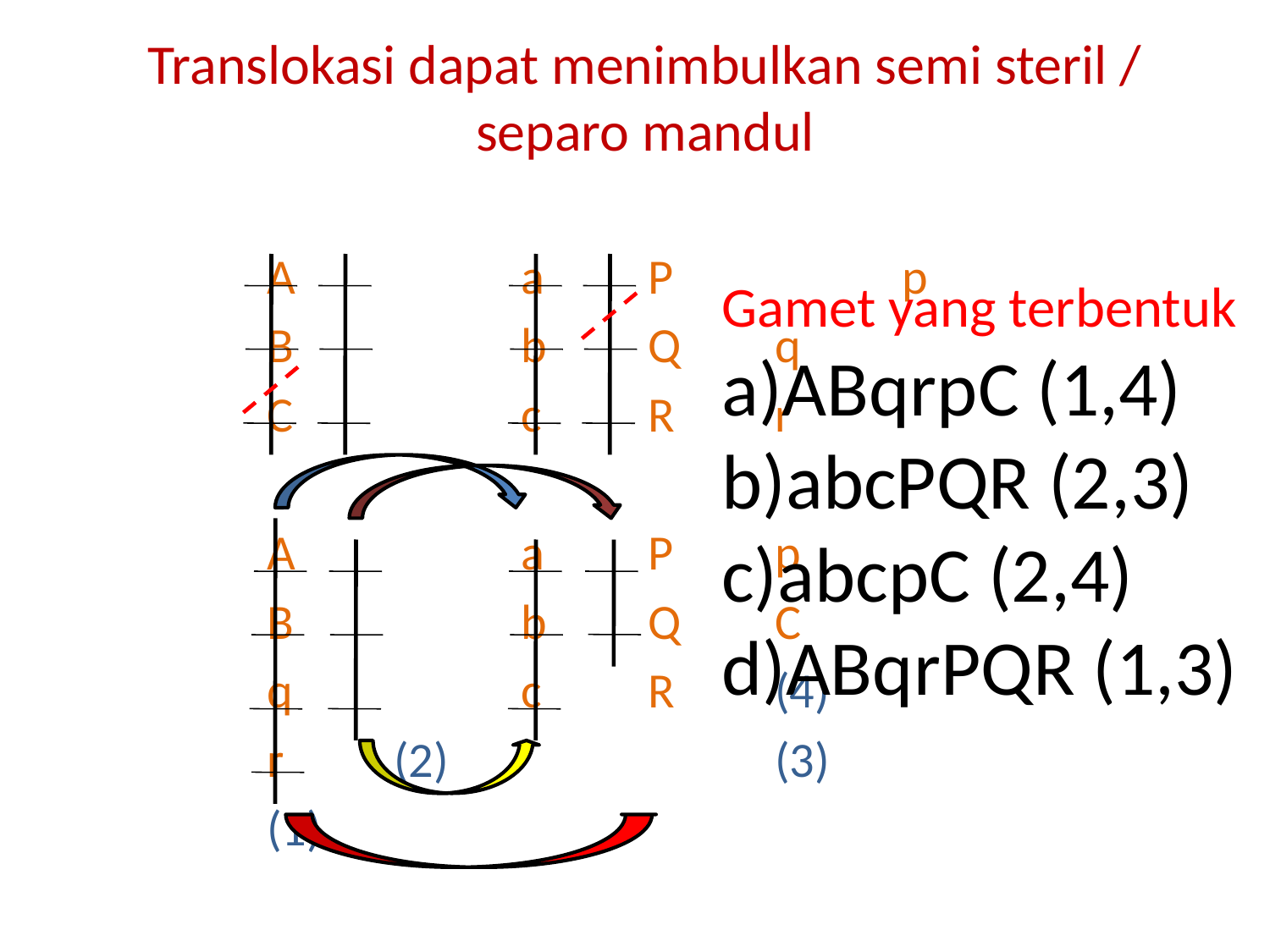

# Translokasi dapat menimbulkan semi steril / separo mandul

	A		a	P		p
	B		b	Q	q
	C		c	R	r

	A		a	P	p
	B		b	Q	C
	q		c	R	(4)
	r	(2)			(3)
	(1)
Gamet yang terbentuk
ABqrpC (1,4)
abcPQR (2,3)
abcpC (2,4)
ABqrPQR (1,3)